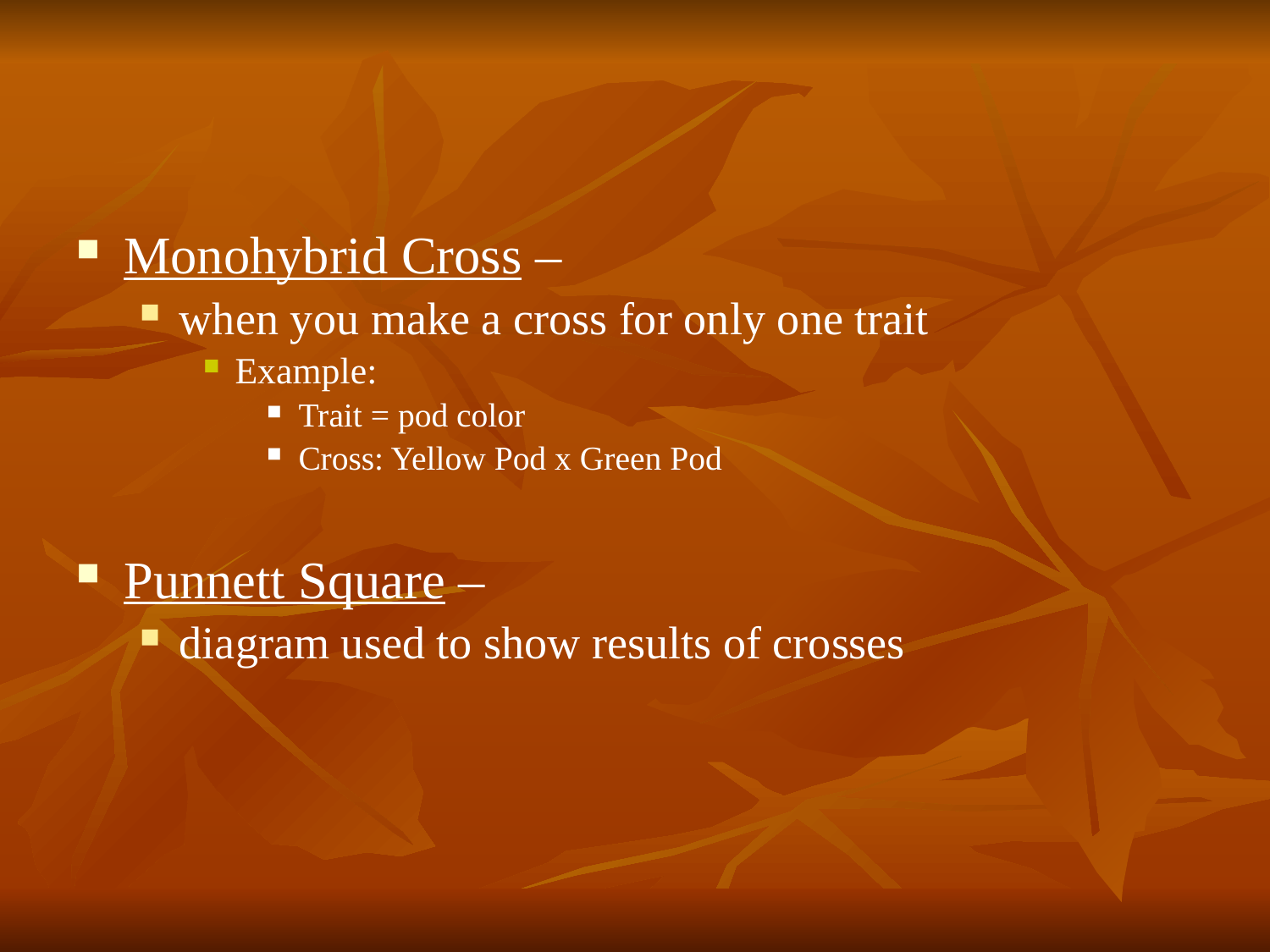

Monohybrid Cross –
when you make a cross for only one trait
Example:
Trait = pod color
Cross: Yellow Pod x Green Pod

Punnett Square –
diagram used to show results of crosses